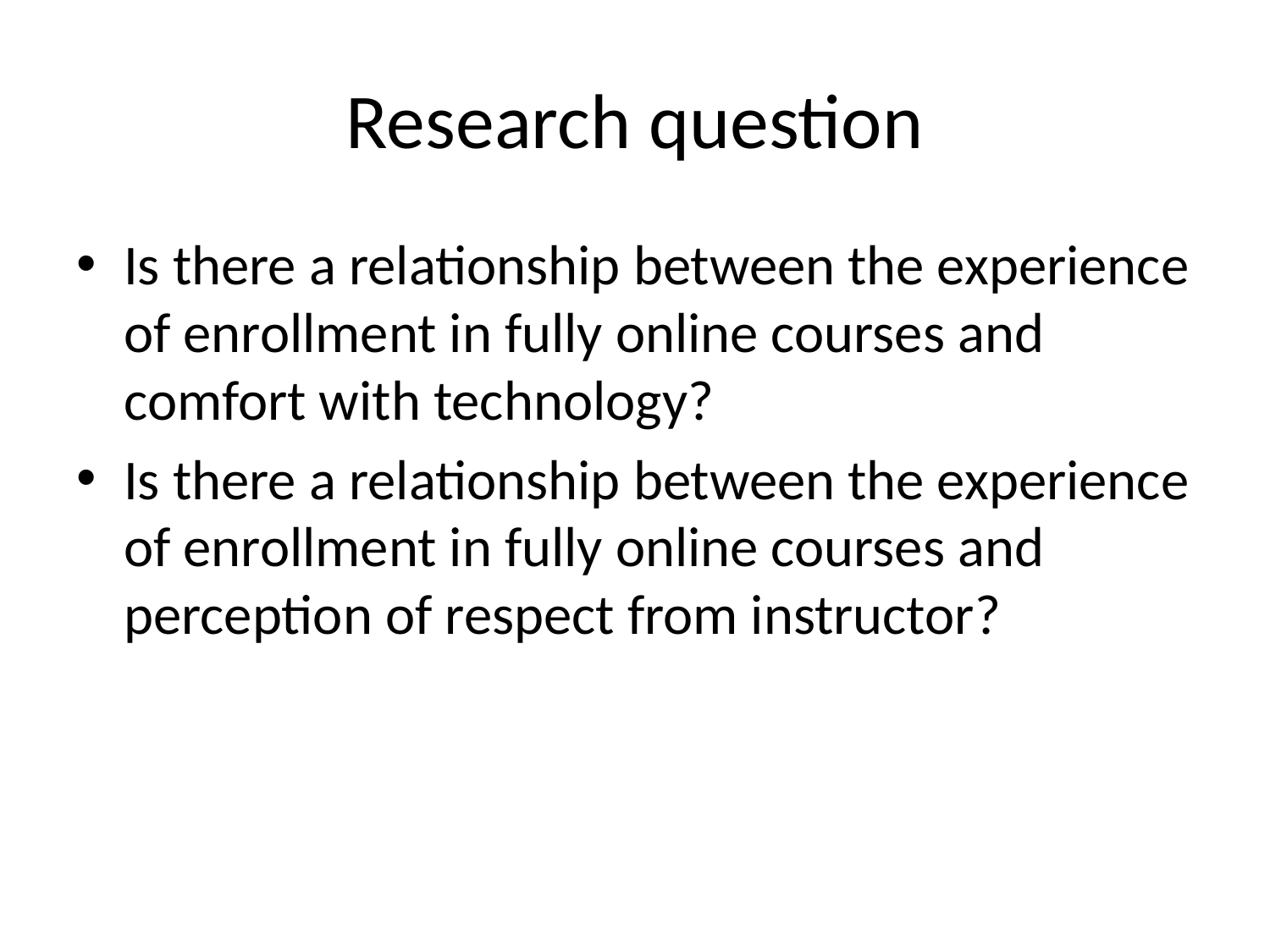

# Research question
Is there a relationship between the experience of enrollment in fully online courses and comfort with technology?
Is there a relationship between the experience of enrollment in fully online courses and perception of respect from instructor?